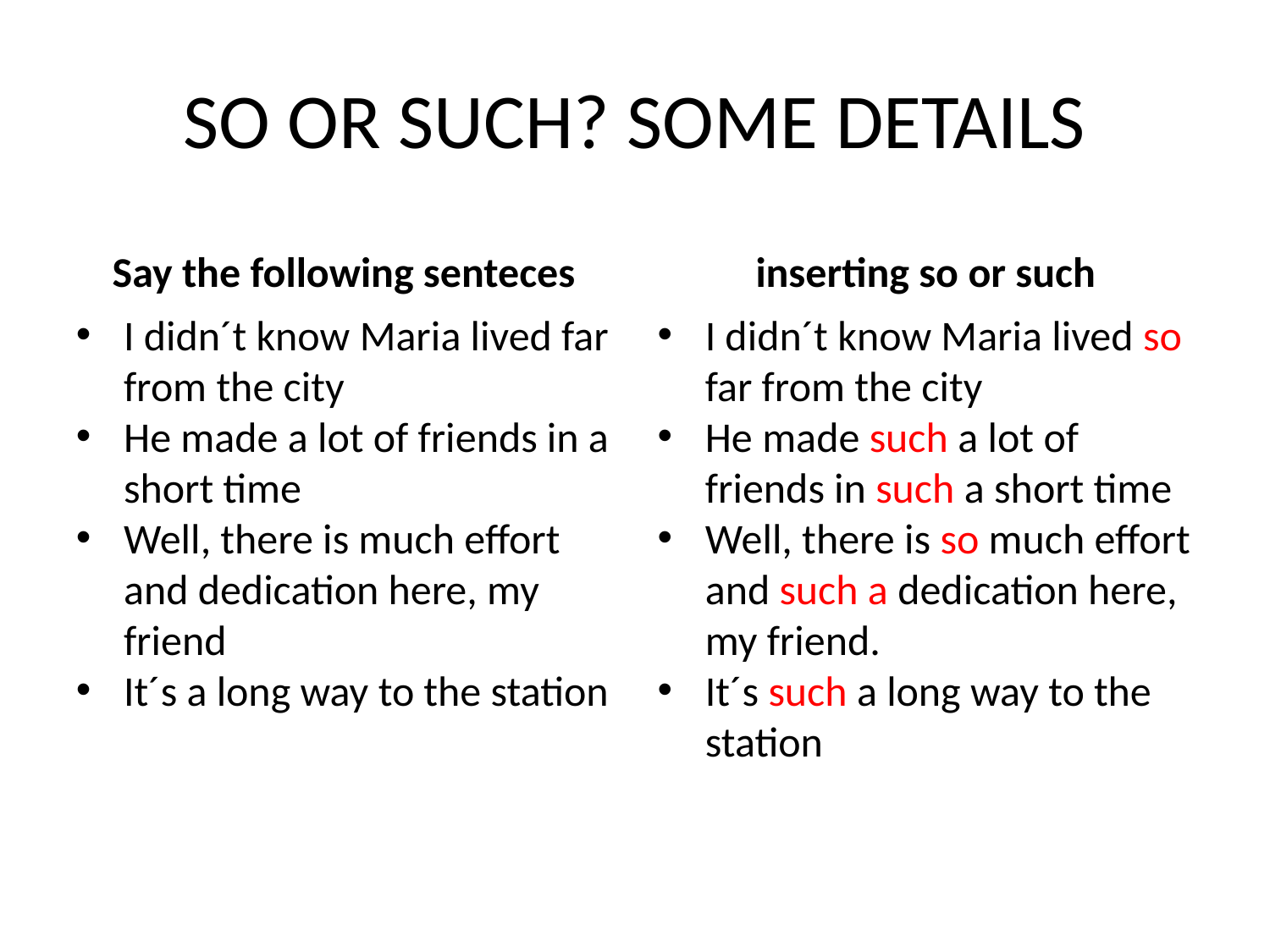

SO OR SUCH? SOME DETAILS
Say the following senteces
inserting so or such
I didn´t know Maria lived far from the city
He made a lot of friends in a short time
Well, there is much effort and dedication here, my friend
It´s a long way to the station

I didn´t know Maria lived so far from the city
He made such a lot of friends in such a short time
Well, there is so much effort and such a dedication here, my friend.
It´s such a long way to the station